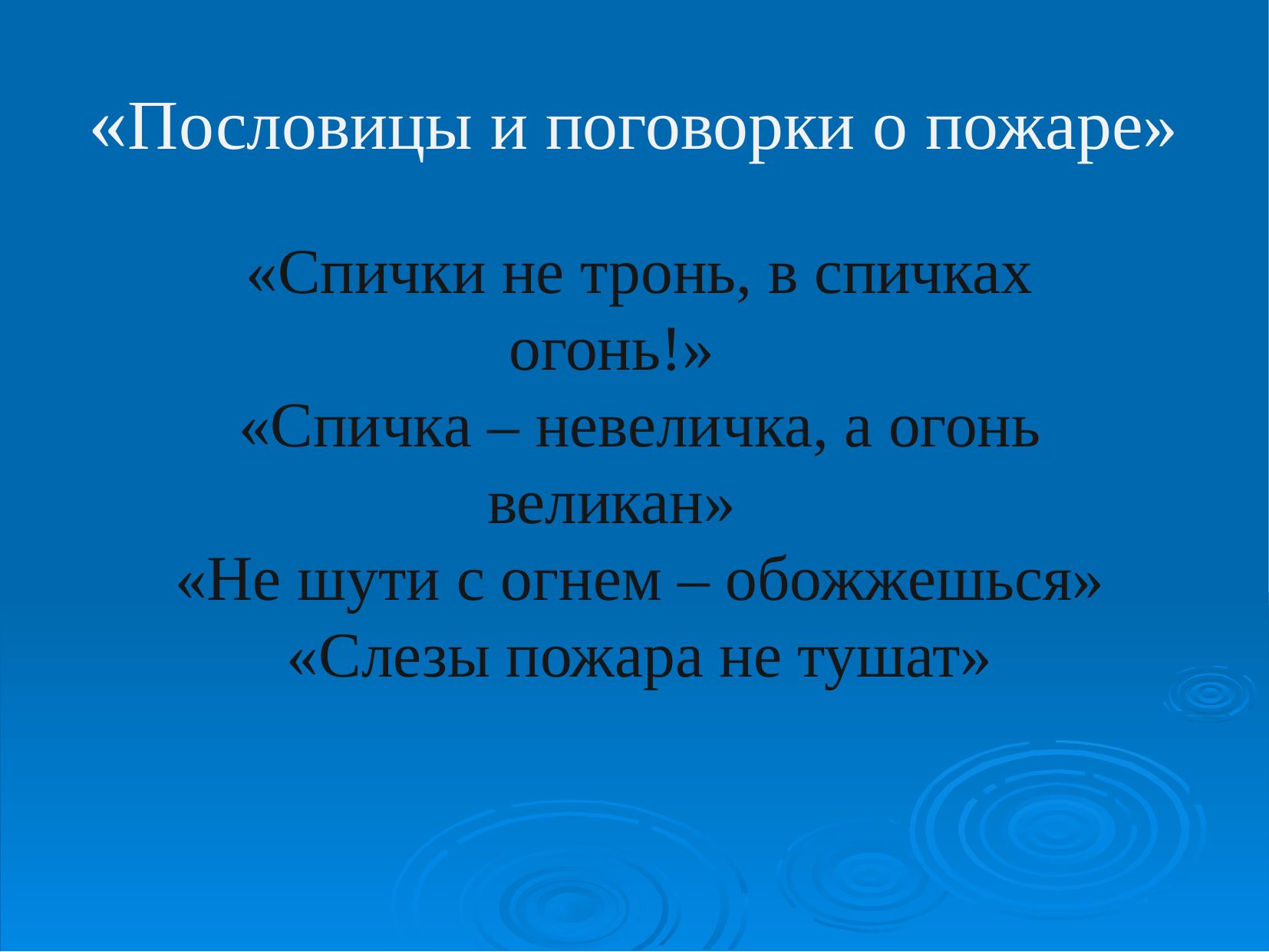

# «Пословицы и поговорки о пожаре»
«Спички не тронь, в спичках огонь!»
«Спичка – невеличка, а огонь великан»
«Не шути с огнем – обожжешься»
«Слезы пожара не тушат»